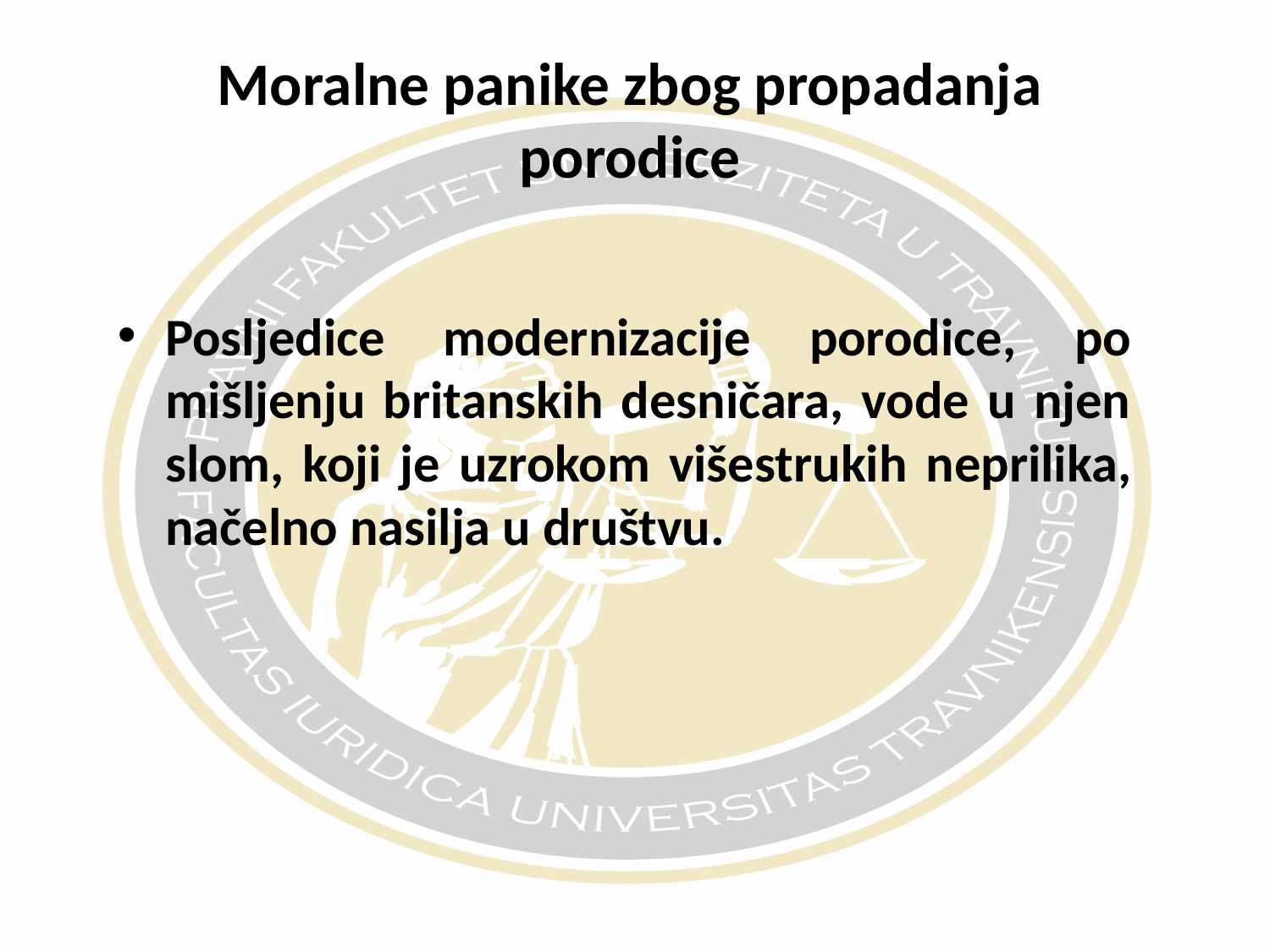

# Moralne panike zbog propadanja porodice

Posljedice modernizacije porodice, po mišljenju britanskih desničara, vode u njen slom, koji je uzrokom višestrukih neprilika, načelno nasilja u društvu.